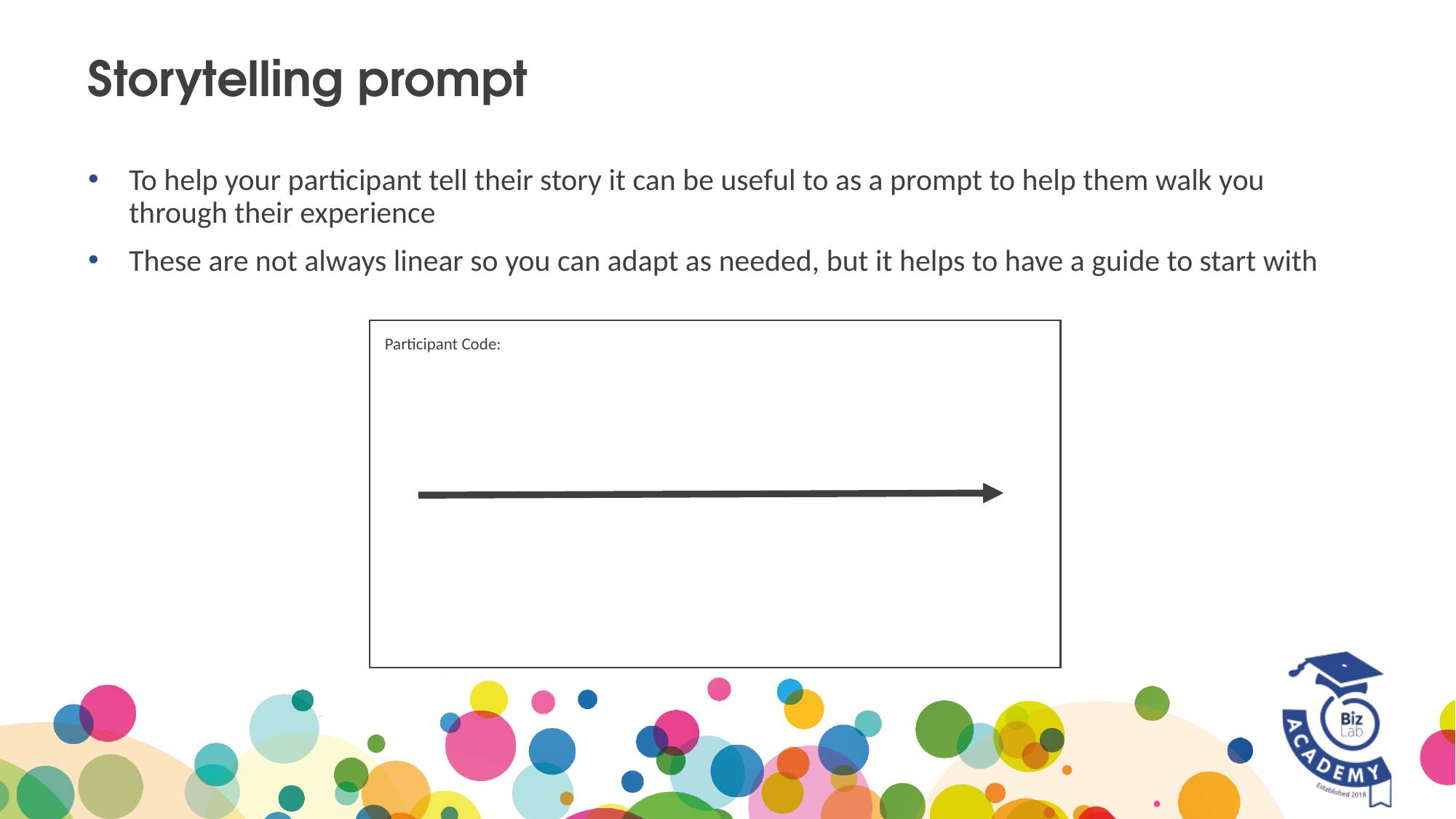

# Storytelling prompt
To help your participant tell their story it can be useful to as a prompt to help them walk you through their experience
These are not always linear so you can adapt as needed, but it helps to have a guide to start with

Participant Code: